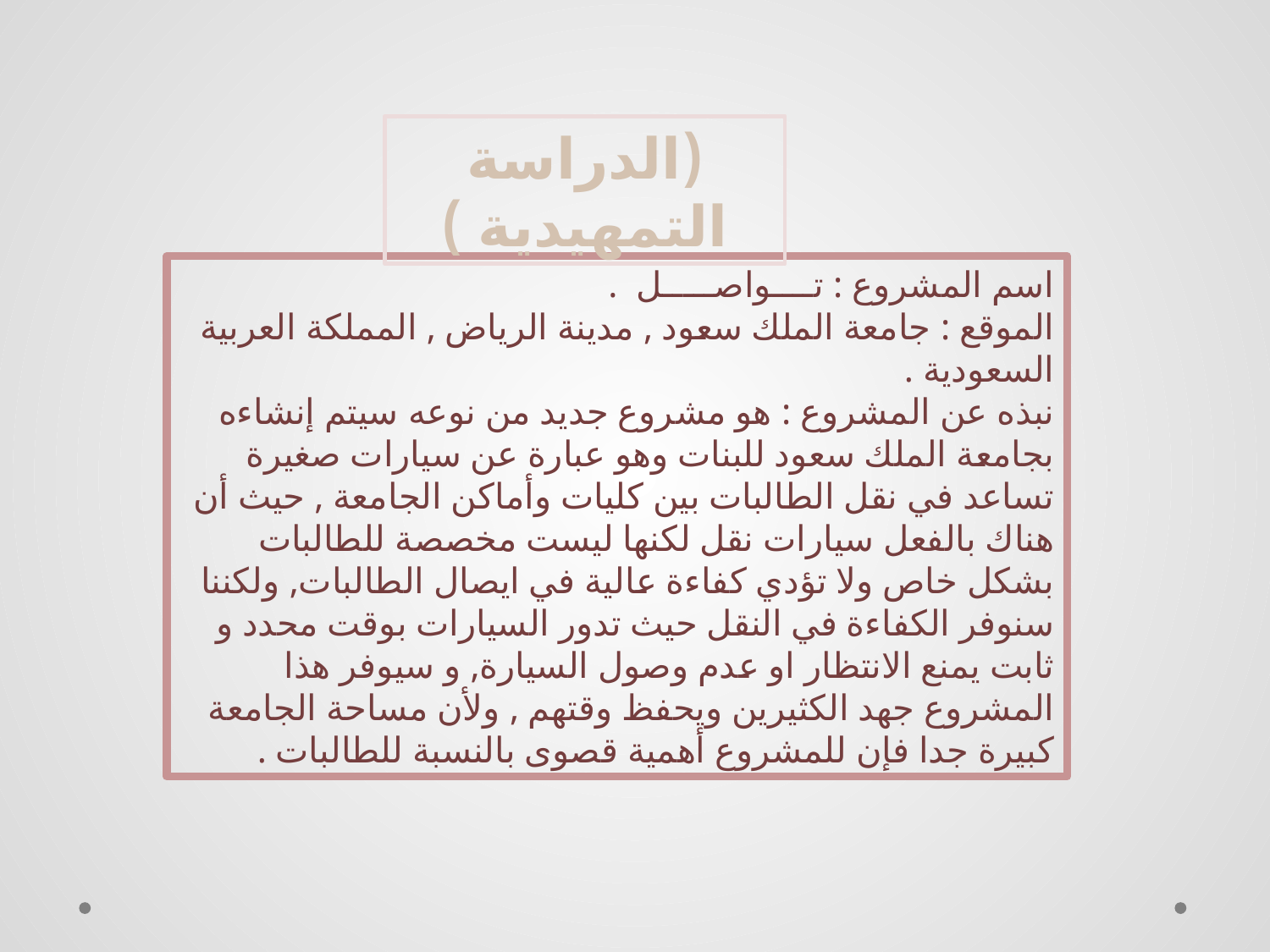

(الدراسة التمهيدية )
اسم المشروع : تــــواصـــــل  .
الموقع : جامعة الملك سعود , مدينة الرياض , المملكة العربية السعودية .
نبذه عن المشروع : هو مشروع جديد من نوعه سيتم إنشاءه بجامعة الملك سعود للبنات وهو عبارة عن سيارات صغيرة  تساعد في نقل الطالبات بين كليات وأماكن الجامعة , حيث أن هناك بالفعل سيارات نقل لكنها ليست مخصصة للطالبات بشكل خاص ولا تؤدي كفاءة عالية في ايصال الطالبات, ولكننا سنوفر الكفاءة في النقل حيث تدور السيارات بوقت محدد و ثابت يمنع الانتظار او عدم وصول السيارة, و سيوفر هذا المشروع جهد الكثيرين ويحفظ وقتهم , ولأن مساحة الجامعة كبيرة جدا فإن للمشروع أهمية قصوى بالنسبة للطالبات .